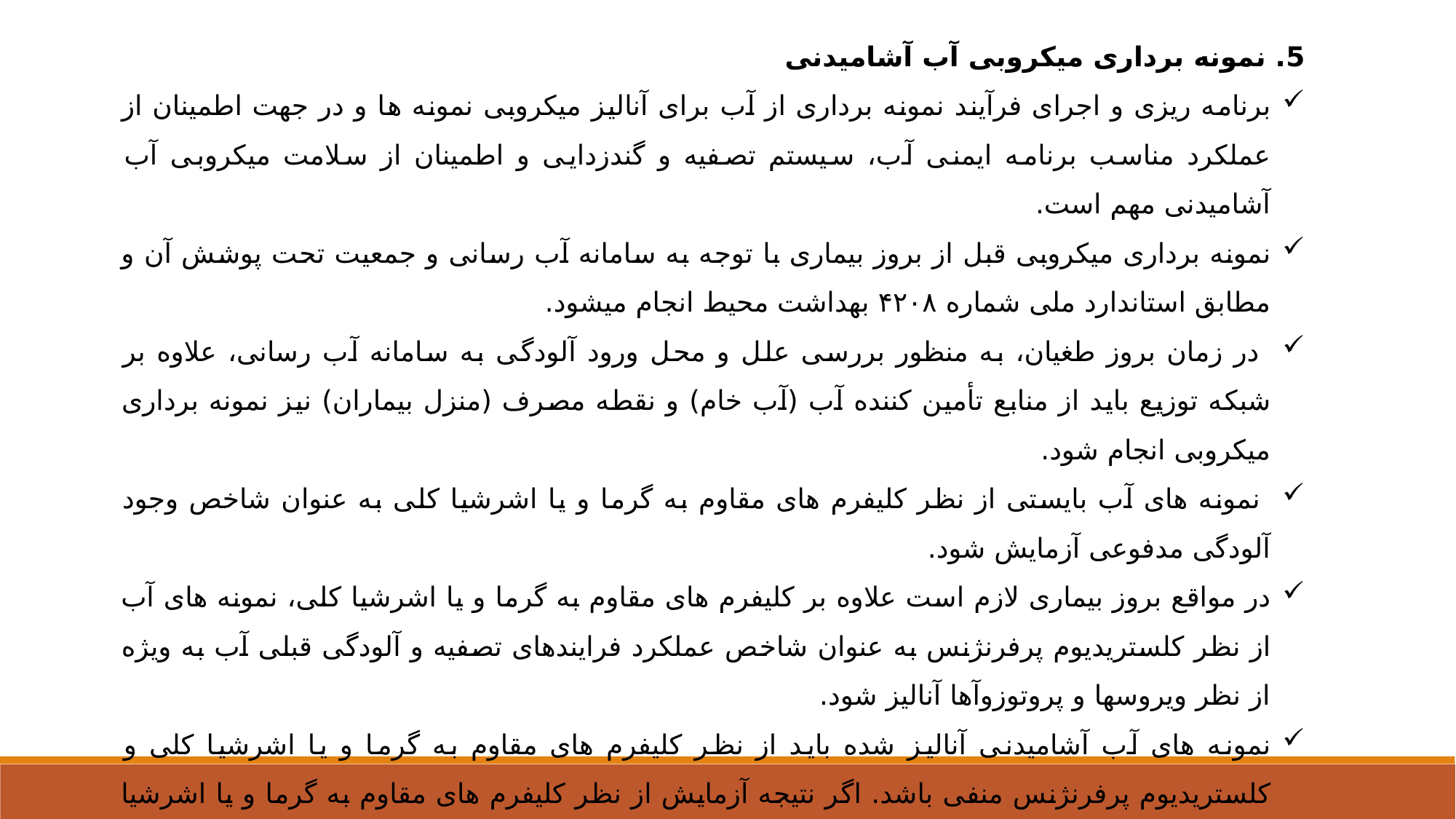

5. نمونه برداری میکروبی آب آشامیدنی
برنامه ریزی و اجرای فرآیند نمونه برداری از آب برای آنالیز میکروبی نمونه ها و در جهت اطمینان از عملکرد مناسب برنامه ایمنی آب، سیستم تصفیه و گندزدایی و اطمینان از سلامت میکروبی آب آشامیدنی مهم است.
نمونه برداری میکروبی قبل از بروز بیماری با توجه به سامانه آب رسانی و جمعیت تحت پوشش آن و مطابق استاندارد ملی شماره ۴۲۰۸ بهداشت محیط انجام میشود.
 در زمان بروز طغیان، به منظور بررسی علل و محل ورود آلودگی به سامانه آب رسانی، علاوه بر شبکه توزیع باید از منابع تأمین کننده آب (آب خام) و نقطه مصرف (منزل بیماران) نیز نمونه برداری میکروبی انجام شود.
 نمونه های آب بایستی از نظر کلیفرم های مقاوم به گرما و یا اشرشیا کلی به عنوان شاخص وجود آلودگی مدفوعی آزمایش شود.
در مواقع بروز بیماری لازم است علاوه بر کلیفرم های مقاوم به گرما و یا اشرشیا کلی، نمونه های آب از نظر کلستریدیوم پرفرنژنس به عنوان شاخص عملکرد فرایندهای تصفیه و آلودگی قبلی آب به ویژه از نظر ویروسها و پروتوزوآها آنالیز شود.
نمونه های آب آشامیدنی آنالیز شده باید از نظر کلیفرم های مقاوم به گرما و یا اشرشیا کلی و کلستریدیوم پرفرنژنس منفی باشد. اگر نتیجه آزمایش از نظر کلیفرم های مقاوم به گرما و یا اشرشیا کلی مثبت باشد نشان دهنده آلودگی آب با فضولات انسانی و حیوانات خونگرم است. چنانچه نتیجه آزمایش از نظر کلیفرم های مقاوم به گرما و یا اشرشیا کلی منفی باشد و از نظر کلستریدیوم پرفرنژنس مثبت باشد نشان دهنده تماس آب با فضولات انسانی و حیوانات خونگرم است که به دلیل عملیات گندزدایی کلیفرم های مقاوم به گرما و یا اشرشیا کلی حذف شده و عوامل مقاوم به فرایند گندزدایی مثل ویروسها و پروتوزوآها باقی مانده است. (برای اطلاع بیشتر به استاندارد ملی ۱۰۱۱ و ۴۲۰۸ بهداشت محیط مراجعه شود)